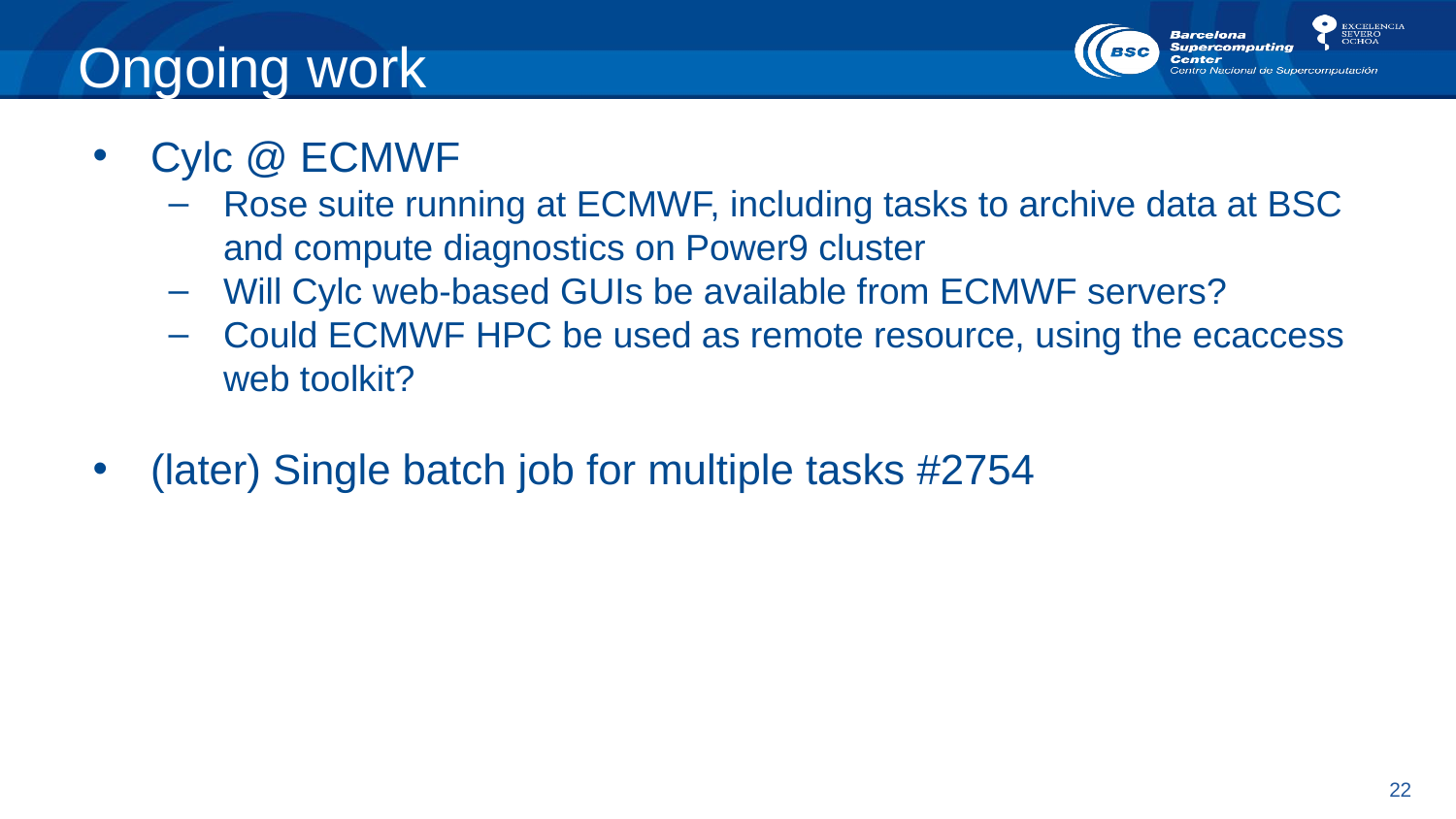

# Ongoing work
Cylc @ ECMWF
Rose suite running at ECMWF, including tasks to archive data at BSC and compute diagnostics on Power9 cluster
Will Cylc web-based GUIs be available from ECMWF servers?
Could ECMWF HPC be used as remote resource, using the ecaccess web toolkit?
(later) Single batch job for multiple tasks #2754